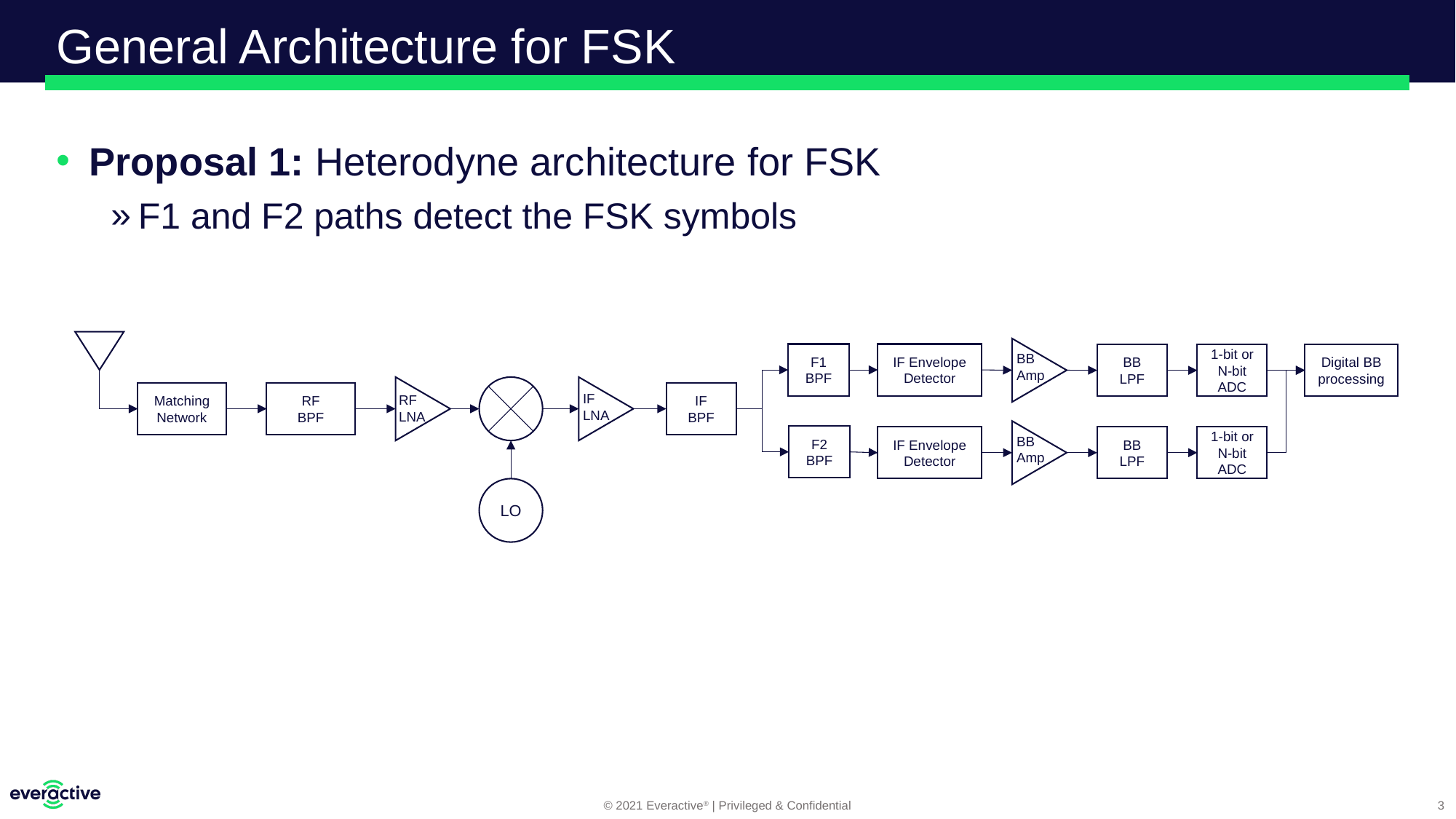

# General Architecture for FSK
Proposal 1: Heterodyne architecture for FSK
F1 and F2 paths detect the FSK symbols

F1
BPF
IF Envelope
Detector
BB
LPF
1-bit or N-bit ADC
Digital BB processing
BB
Amp

Matching Network
RF
BPF
IF
BPF
IF
LNA
RF
LNA

F2
BPF
IF Envelope
Detector
BB
LPF
1-bit or N-bit ADC
BB
Amp
LO